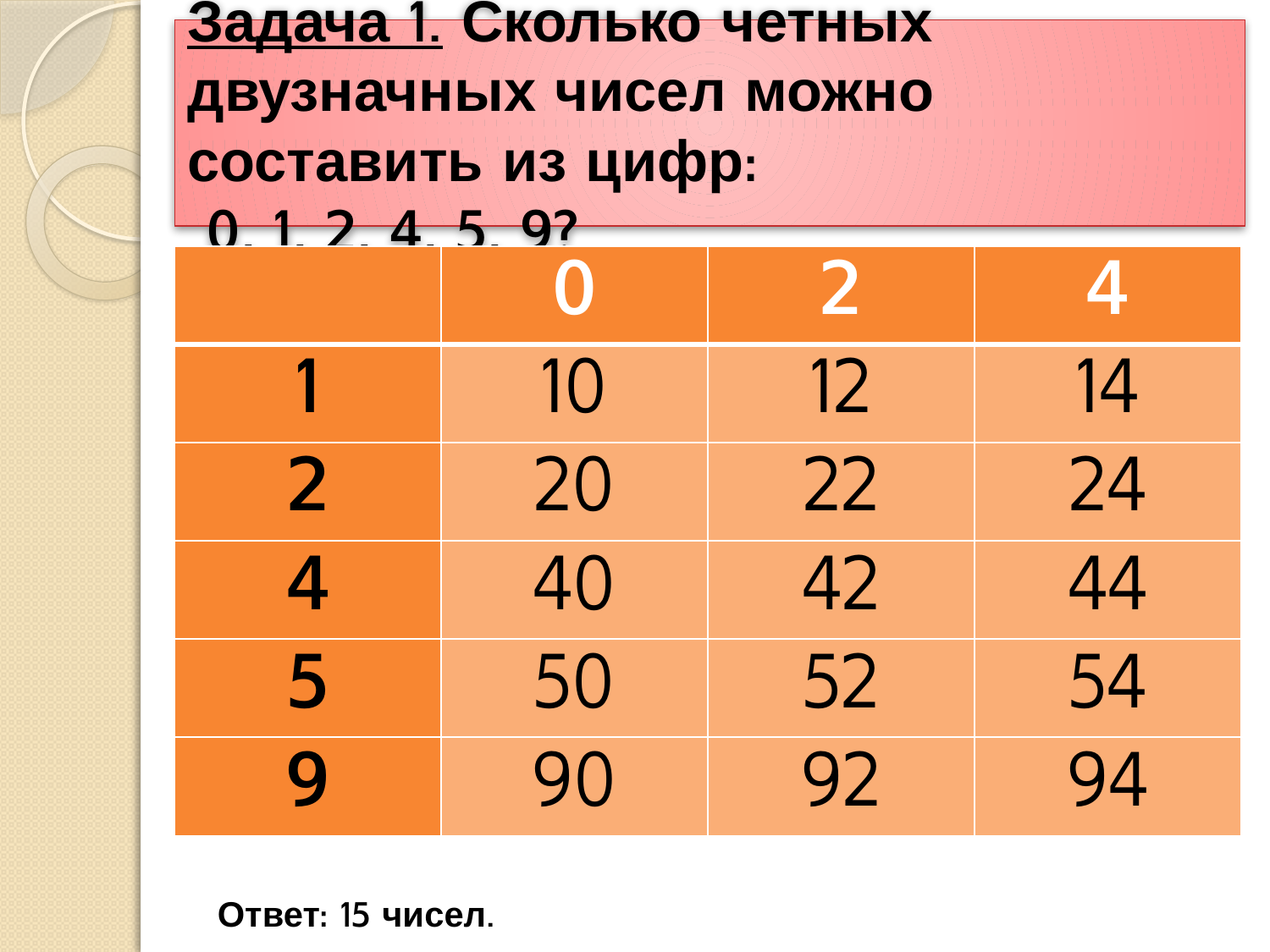

# Задача 1. Сколько четных двузначных чисел можно составить из цифр: 0, 1, 2, 4, 5, 9?
|  | 0 | 2 | 4 |
| --- | --- | --- | --- |
| 1 | 10 | 12 | 14 |
| 2 | 20 | 22 | 24 |
| 4 | 40 | 42 | 44 |
| 5 | 50 | 52 | 54 |
| 9 | 90 | 92 | 94 |
Ответ: 15 чисел.